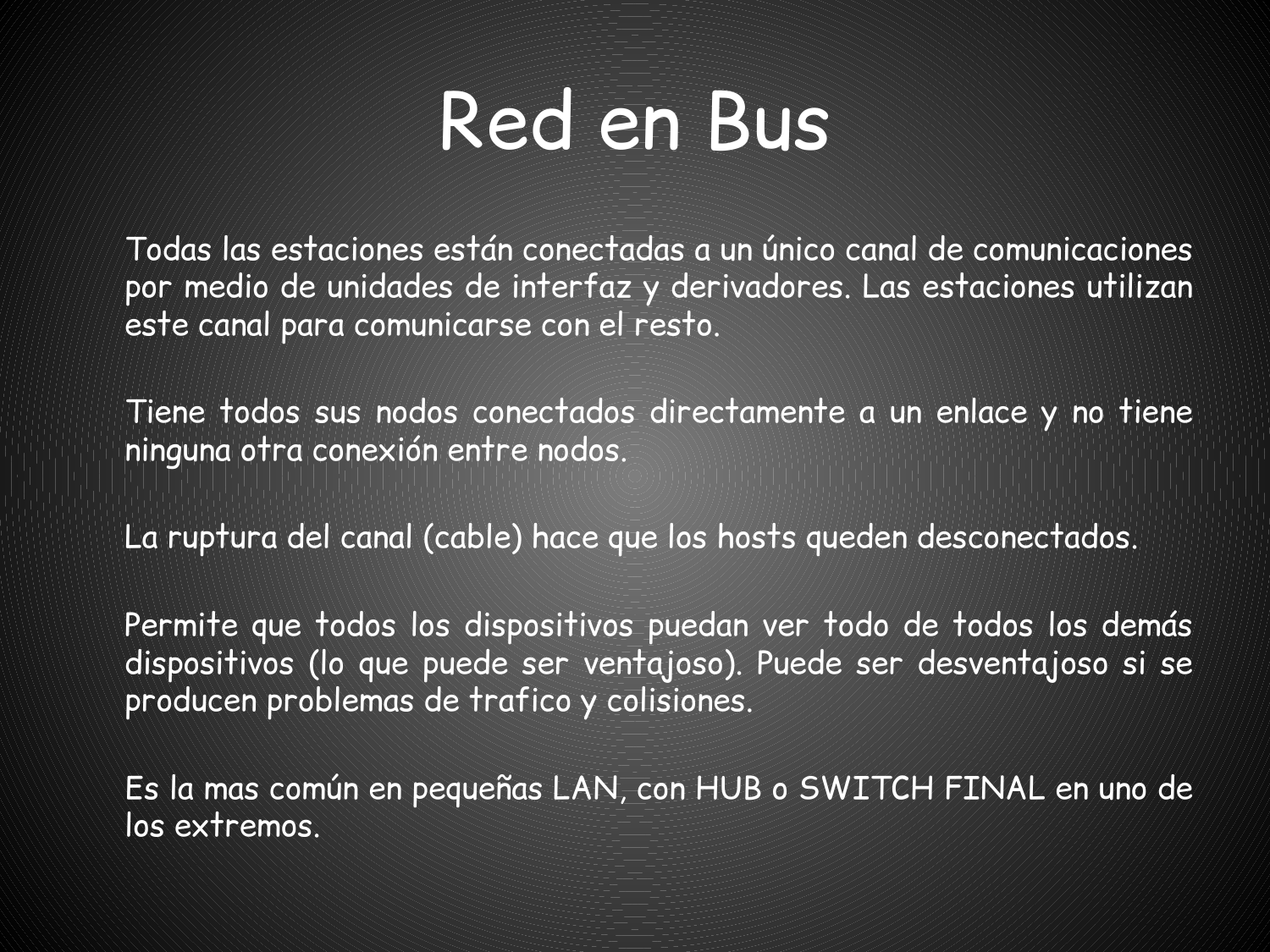

# Red en Bus
		Todas las estaciones están conectadas a un único canal de comunicaciones por medio de unidades de interfaz y derivadores. Las estaciones utilizan este canal para comunicarse con el resto.

		Tiene todos sus nodos conectados directamente a un enlace y no tiene ninguna otra conexión entre nodos.

		La ruptura del canal (cable) hace que los hosts queden desconectados.

		Permite que todos los dispositivos puedan ver todo de todos los demás dispositivos (lo que puede ser ventajoso). Puede ser desventajoso si se producen problemas de trafico y colisiones.

		Es la mas común en pequeñas LAN, con HUB o SWITCH FINAL en uno de los extremos.